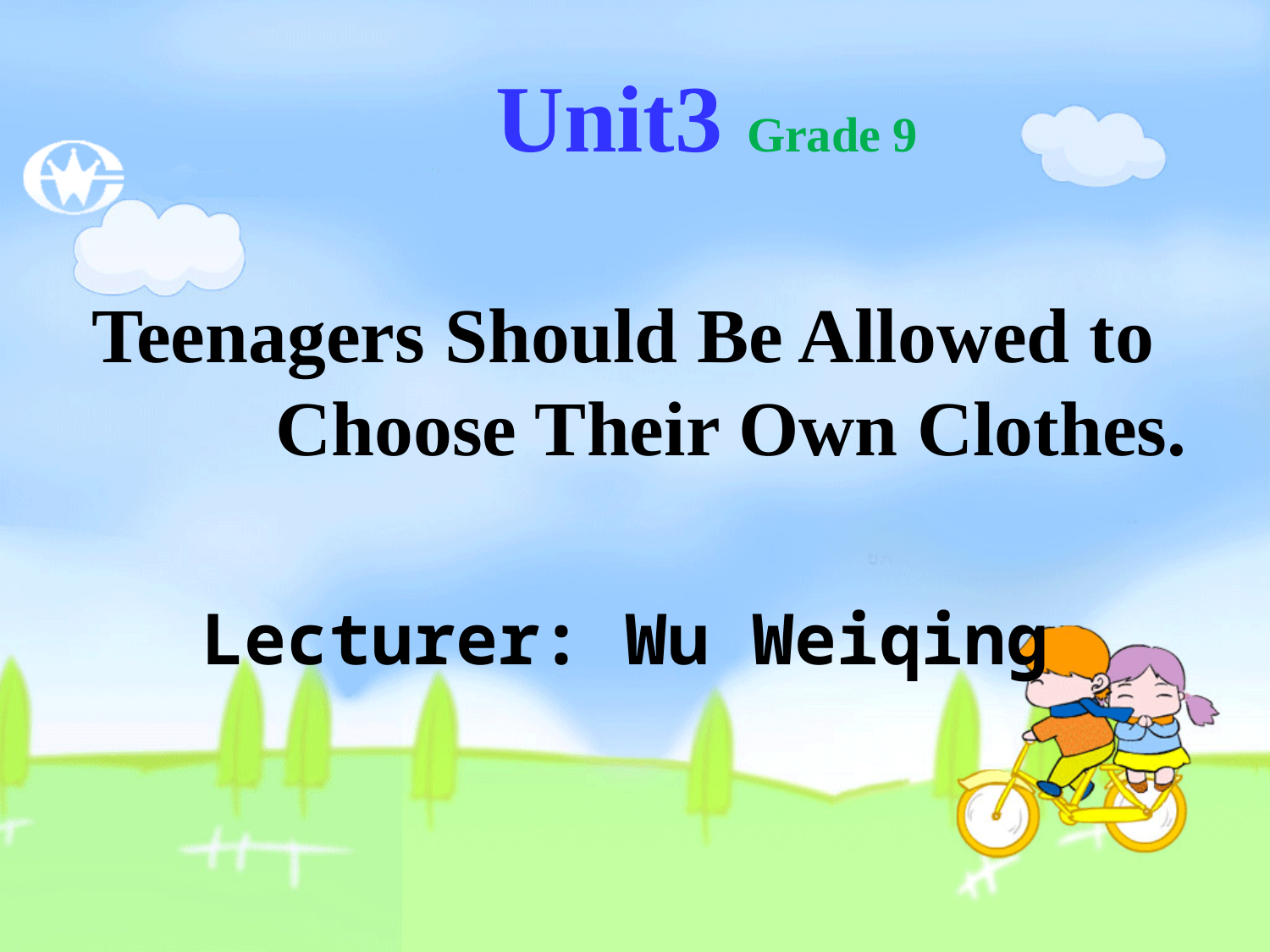

Unit3 Grade 9

   Teenagers Should Be Allowed to              Choose Their Own Clothes.

Lecturer: Wu Weiqing